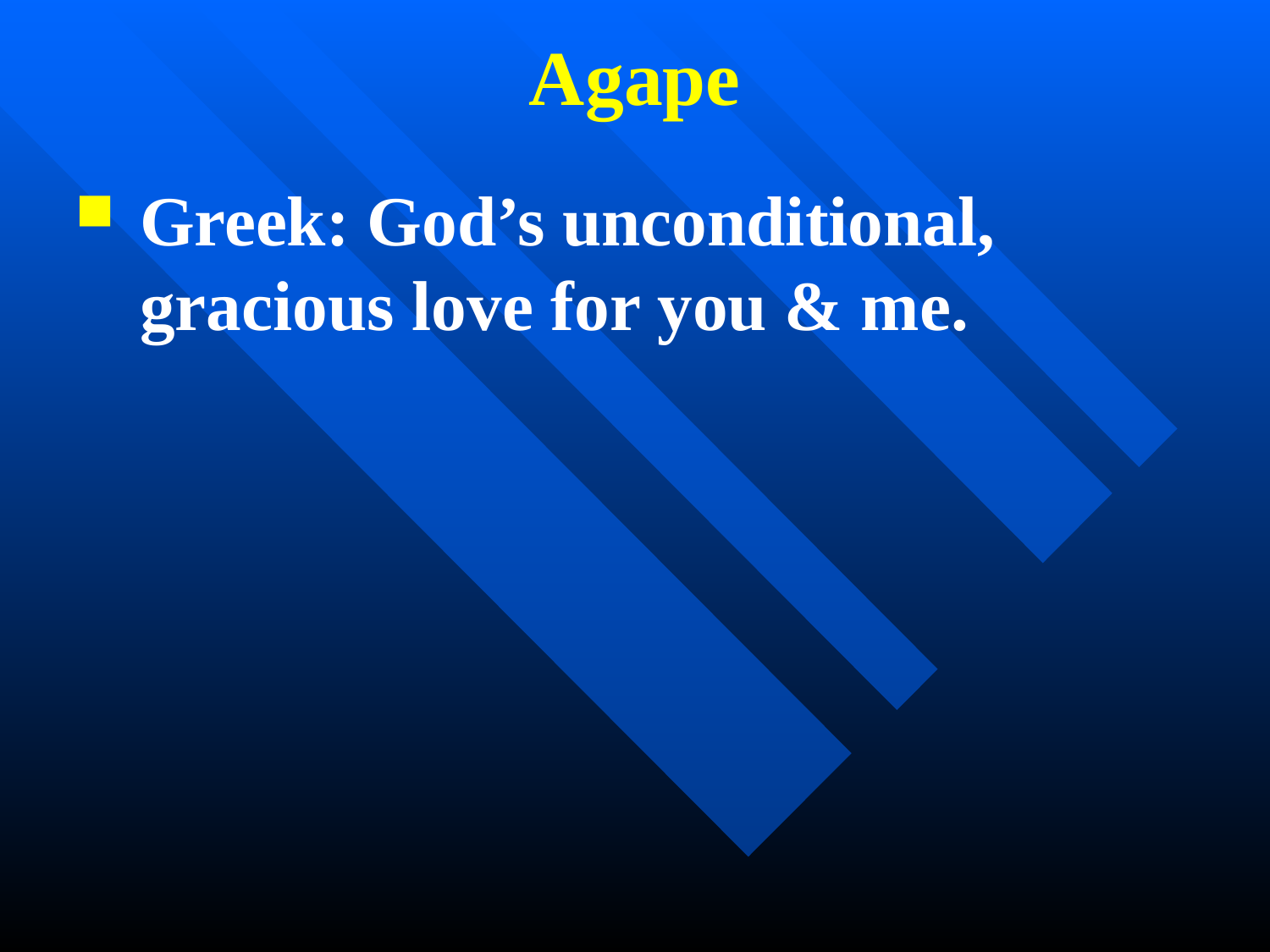

# Agape
Greek: God’s unconditional, gracious love for you & me.